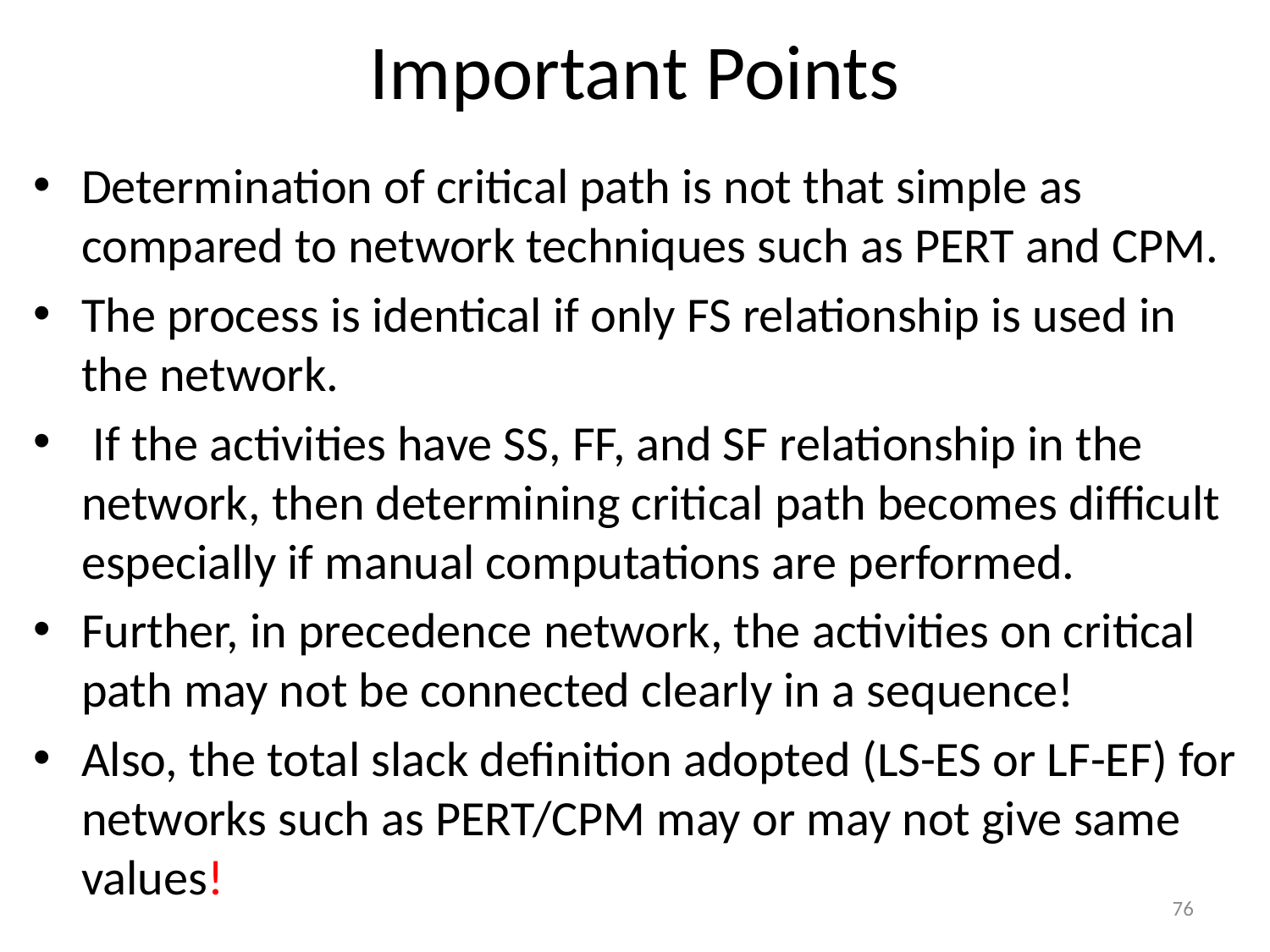

# Important Points
Determination of critical path is not that simple as compared to network techniques such as PERT and CPM.
The process is identical if only FS relationship is used in the network.
 If the activities have SS, FF, and SF relationship in the network, then determining critical path becomes difficult especially if manual computations are performed.
Further, in precedence network, the activities on critical path may not be connected clearly in a sequence!
Also, the total slack definition adopted (LS-ES or LF-EF) for networks such as PERT/CPM may or may not give same values!

76